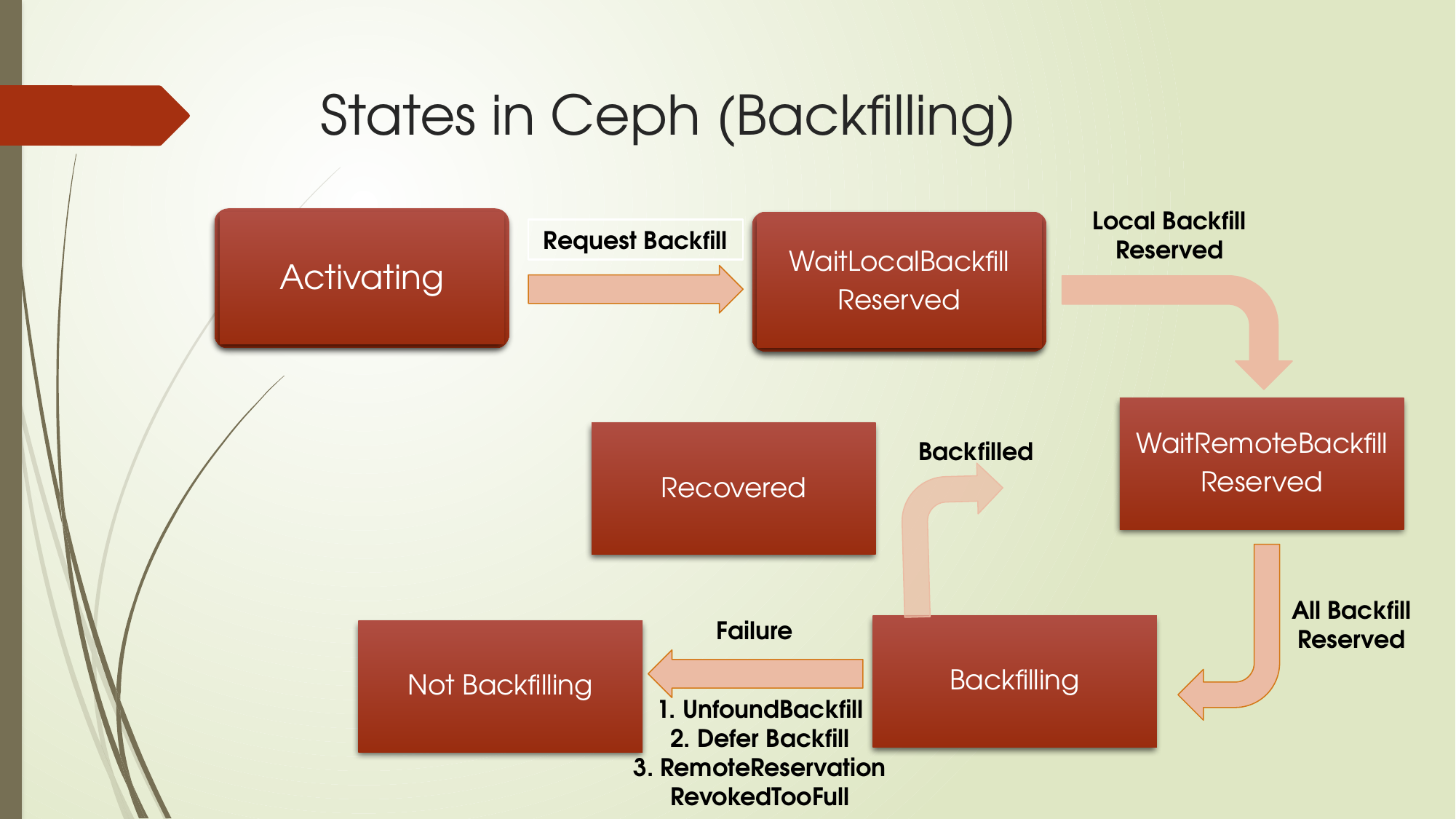

# States in Ceph (Backfilling)
Local Backfill Reserved

Activating

WaitLocalBackfill
Reserved

Request Backfill

WaitRemoteBackfill
Reserved
Recovered
Backfilled

All Backfill Reserved
Failure
Backfilling
Not Backfilling

1. UnfoundBackfill
2. Defer Backfill
3. RemoteReservation
RevokedTooFull